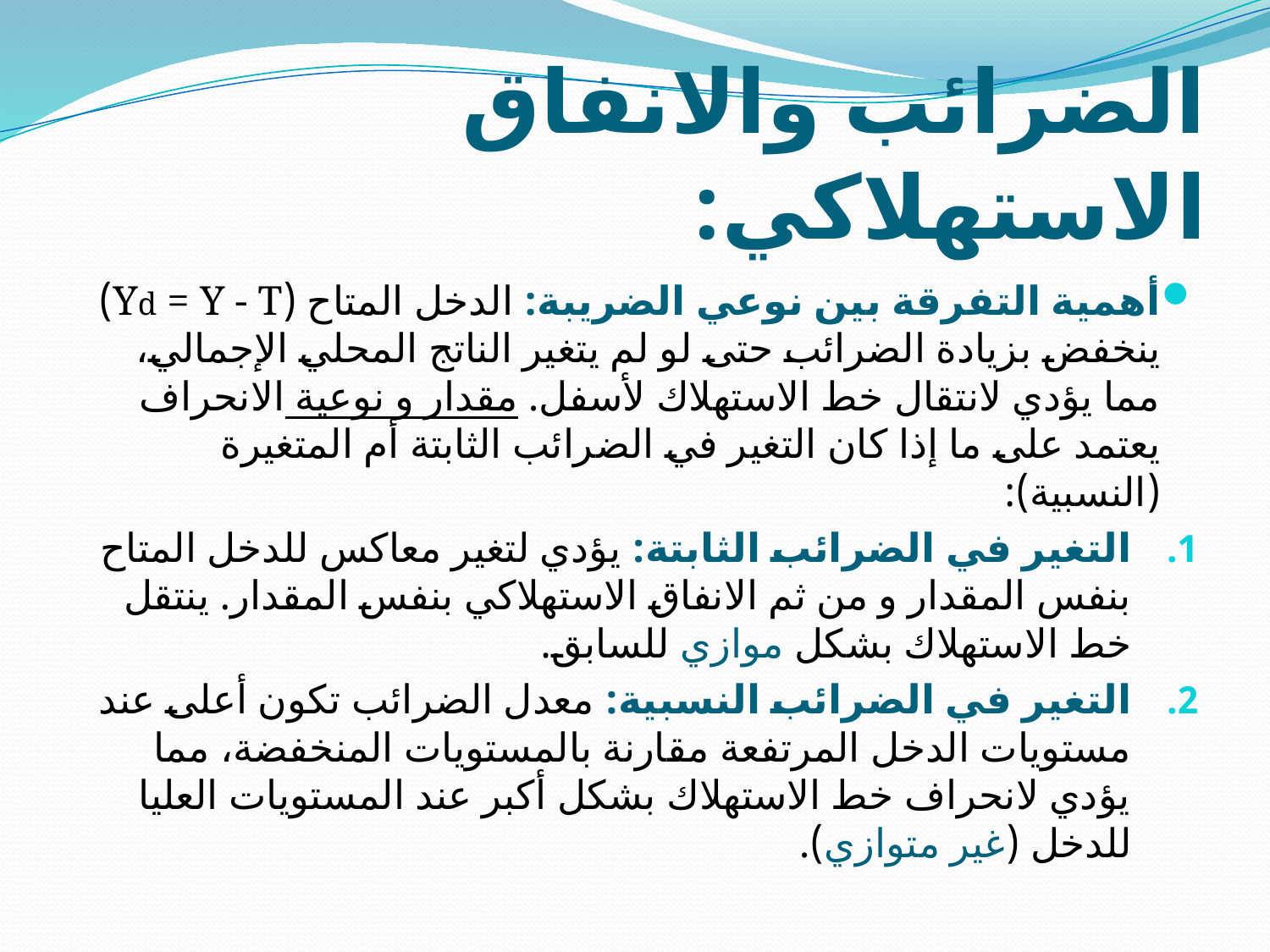

# الضرائب والانفاق الاستهلاكي:
أهمية التفرقة بين نوعي الضريبة: الدخل المتاح (Yd = Y - T) ينخفض بزيادة الضرائب حتى لو لم يتغير الناتج المحلي الإجمالي، مما يؤدي لانتقال خط الاستهلاك لأسفل. مقدار و نوعية الانحراف يعتمد على ما إذا كان التغير في الضرائب الثابتة أم المتغيرة (النسبية):
التغير في الضرائب الثابتة: يؤدي لتغير معاكس للدخل المتاح بنفس المقدار و من ثم الانفاق الاستهلاكي بنفس المقدار. ينتقل خط الاستهلاك بشكل موازي للسابق.
التغير في الضرائب النسبية: معدل الضرائب تكون أعلى عند مستويات الدخل المرتفعة مقارنة بالمستويات المنخفضة، مما يؤدي لانحراف خط الاستهلاك بشكل أكبر عند المستويات العليا للدخل (غير متوازي).